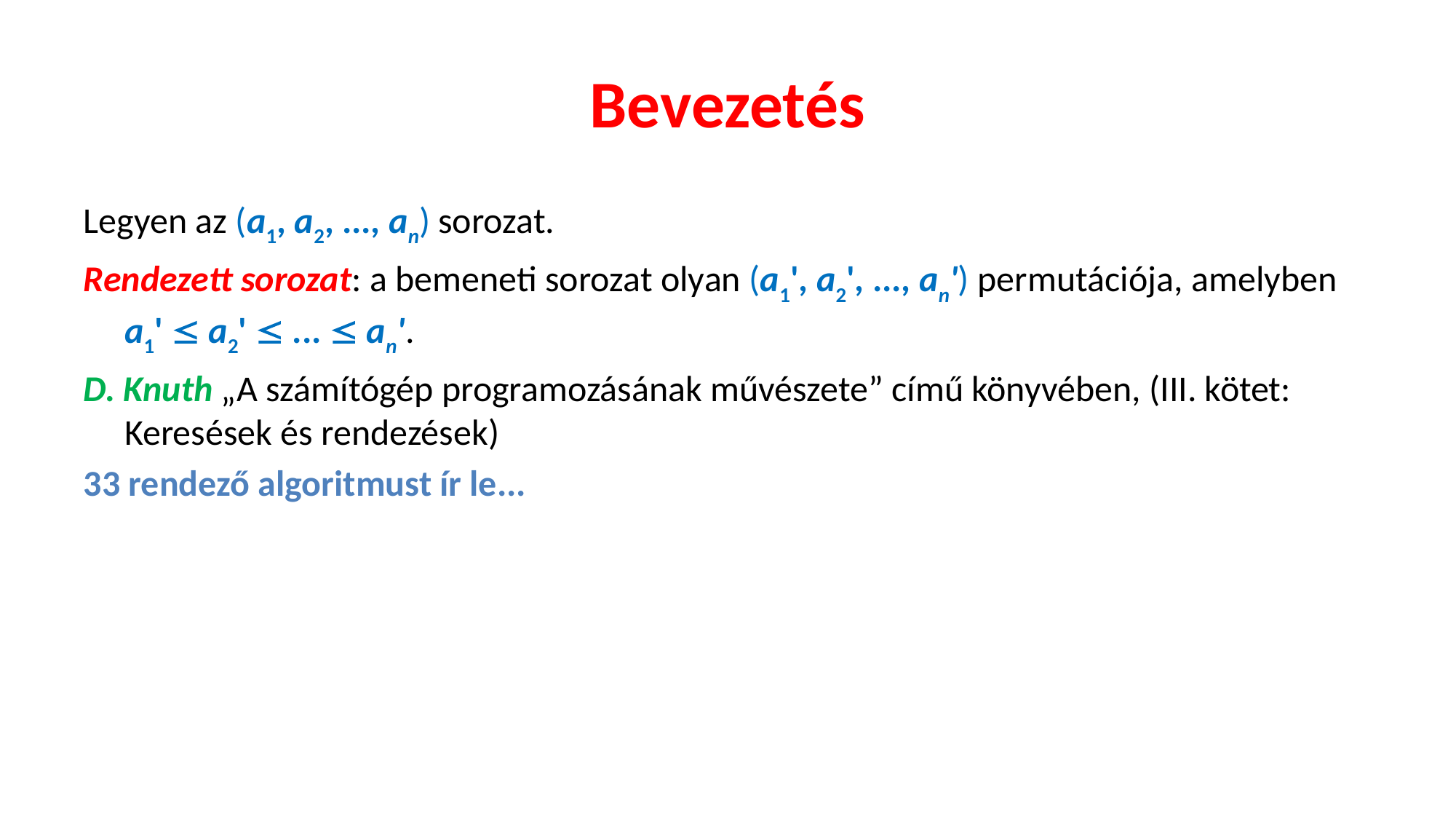

# Bevezetés
Legyen az (a1, a2, ..., an) sorozat.
Rendezett sorozat: a bemeneti sorozat olyan (a1', a2', ..., an') permutációja, amelyben a1' ≤ a2' ≤ ... ≤ an'.
D. Knuth „A számítógép programozásának művészete” című könyvében, (III. kötet: Keresések és rendezések)
33 rendező algoritmust ír le...